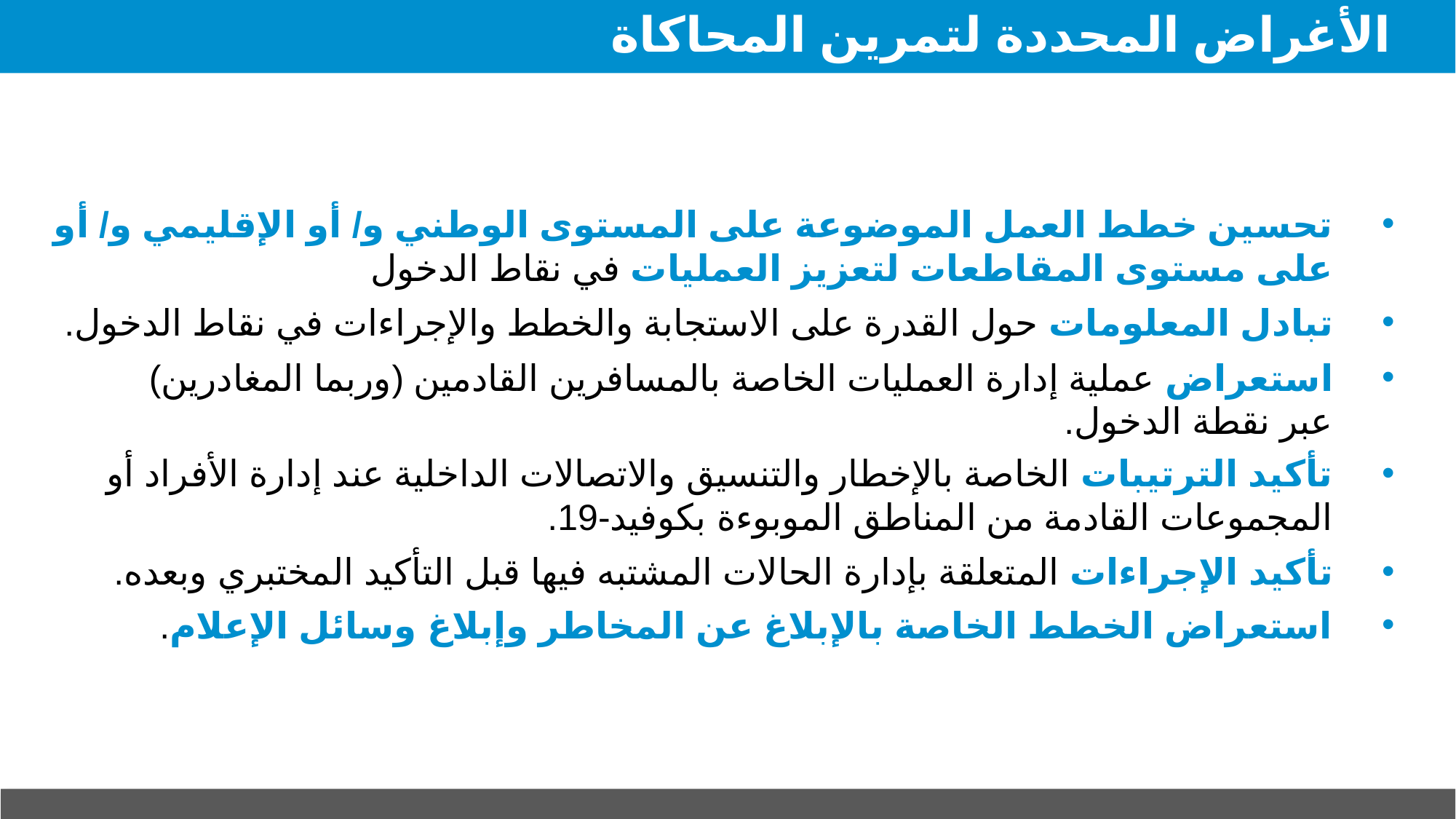

# الأغراض المحددة لتمرين المحاكاة
تحسين خطط العمل الموضوعة على المستوى الوطني و/ أو الإقليمي و/ أو على مستوى المقاطعات لتعزيز العمليات في نقاط الدخول
تبادل المعلومات حول القدرة على الاستجابة والخطط والإجراءات في نقاط الدخول.
استعراض عملية إدارة العمليات الخاصة بالمسافرين القادمين (وربما المغادرين) عبر نقطة الدخول.
تأكيد الترتيبات الخاصة بالإخطار والتنسيق والاتصالات الداخلية عند إدارة الأفراد أو المجموعات القادمة من المناطق الموبوءة بكوفيد-19.
تأكيد الإجراءات المتعلقة بإدارة الحالات المشتبه فيها قبل التأكيد المختبري وبعده.
استعراض الخطط الخاصة بالإبلاغ عن المخاطر وإبلاغ وسائل الإعلام.